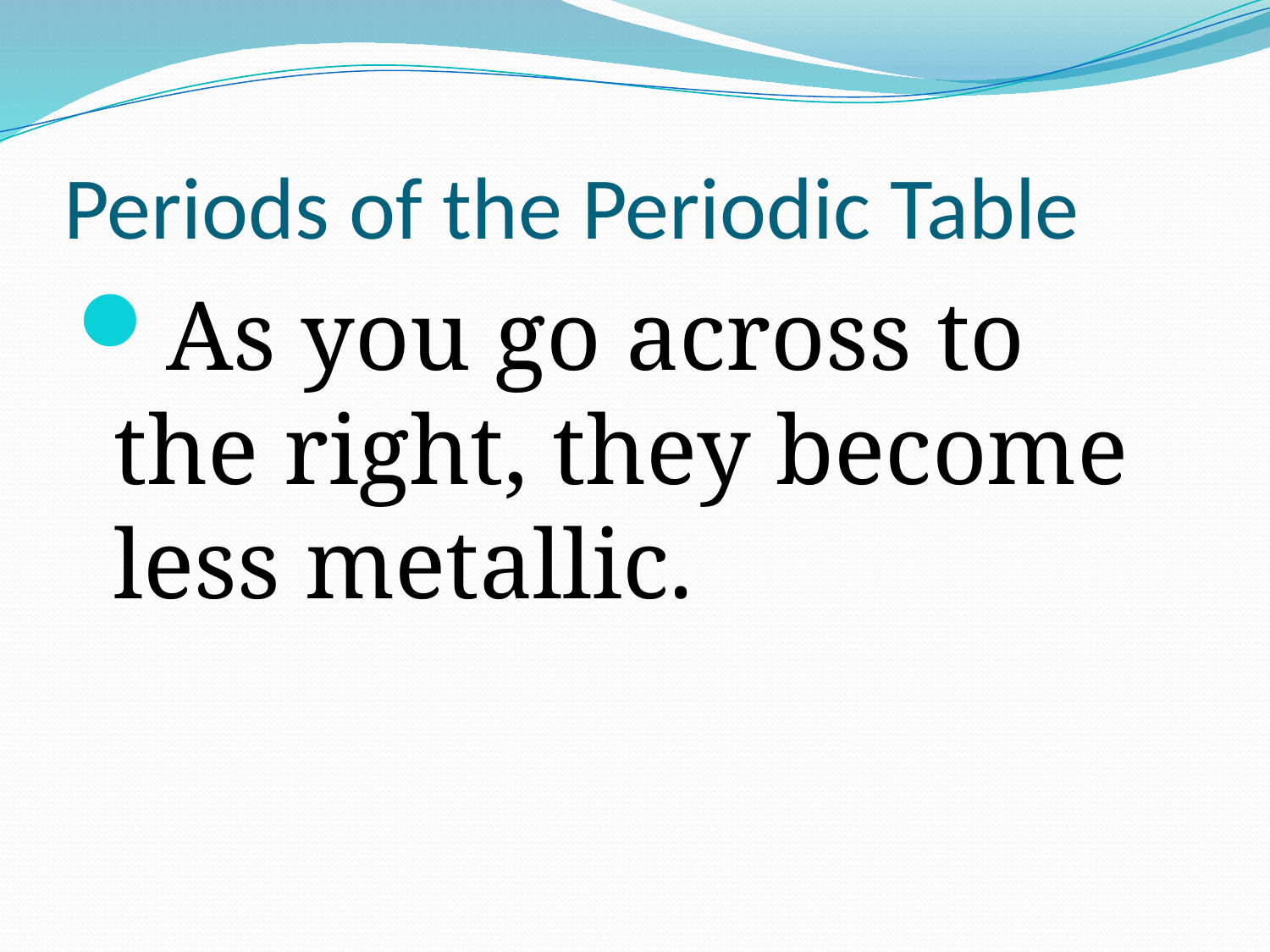

# Periods of the Periodic Table
As you go across to the right, they become less metallic.